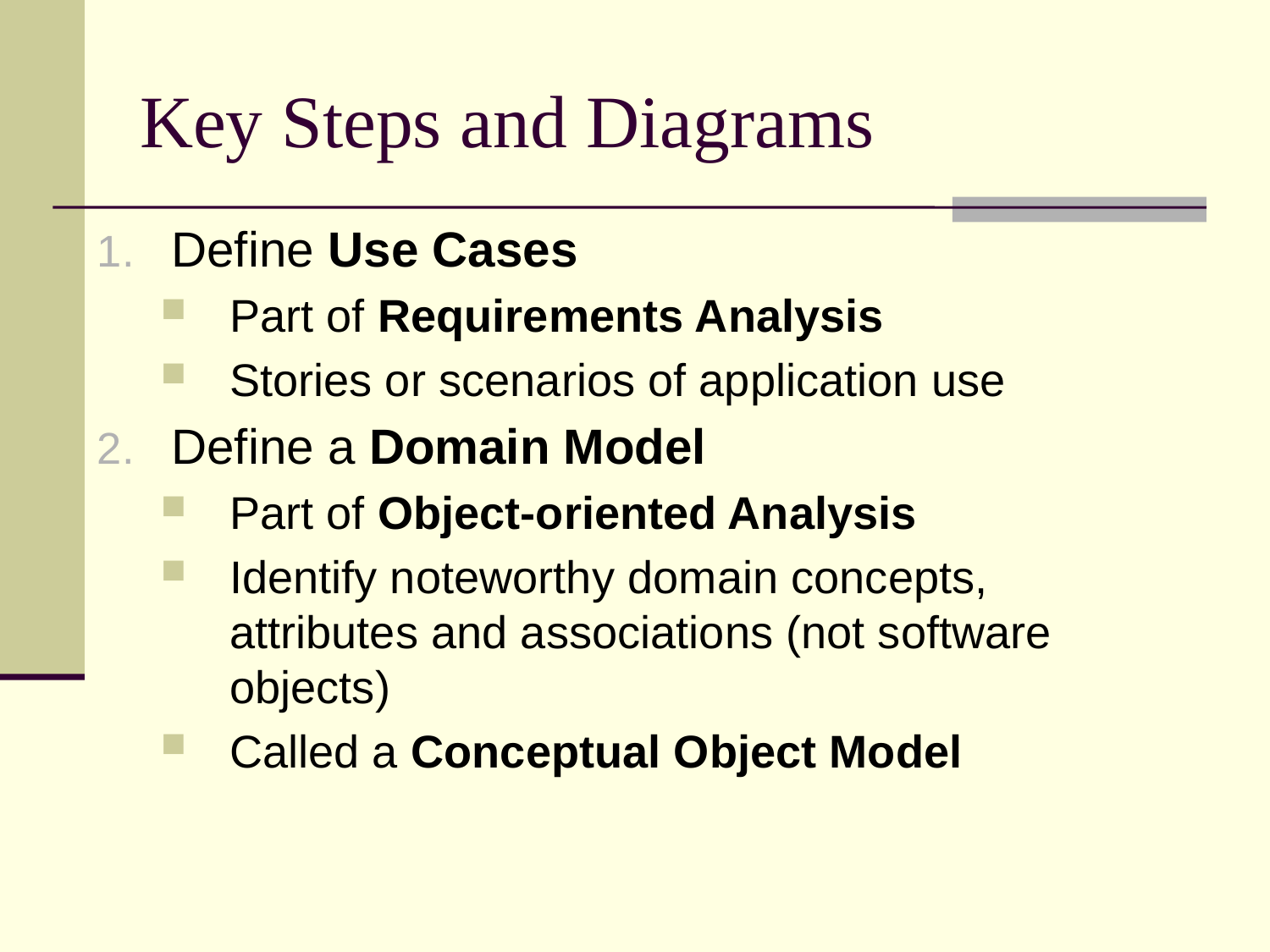

# Key Steps and Diagrams
Define Use Cases
Part of Requirements Analysis
Stories or scenarios of application use
Define a Domain Model
Part of Object-oriented Analysis
Identify noteworthy domain concepts, attributes and associations (not software objects)
Called a Conceptual Object Model